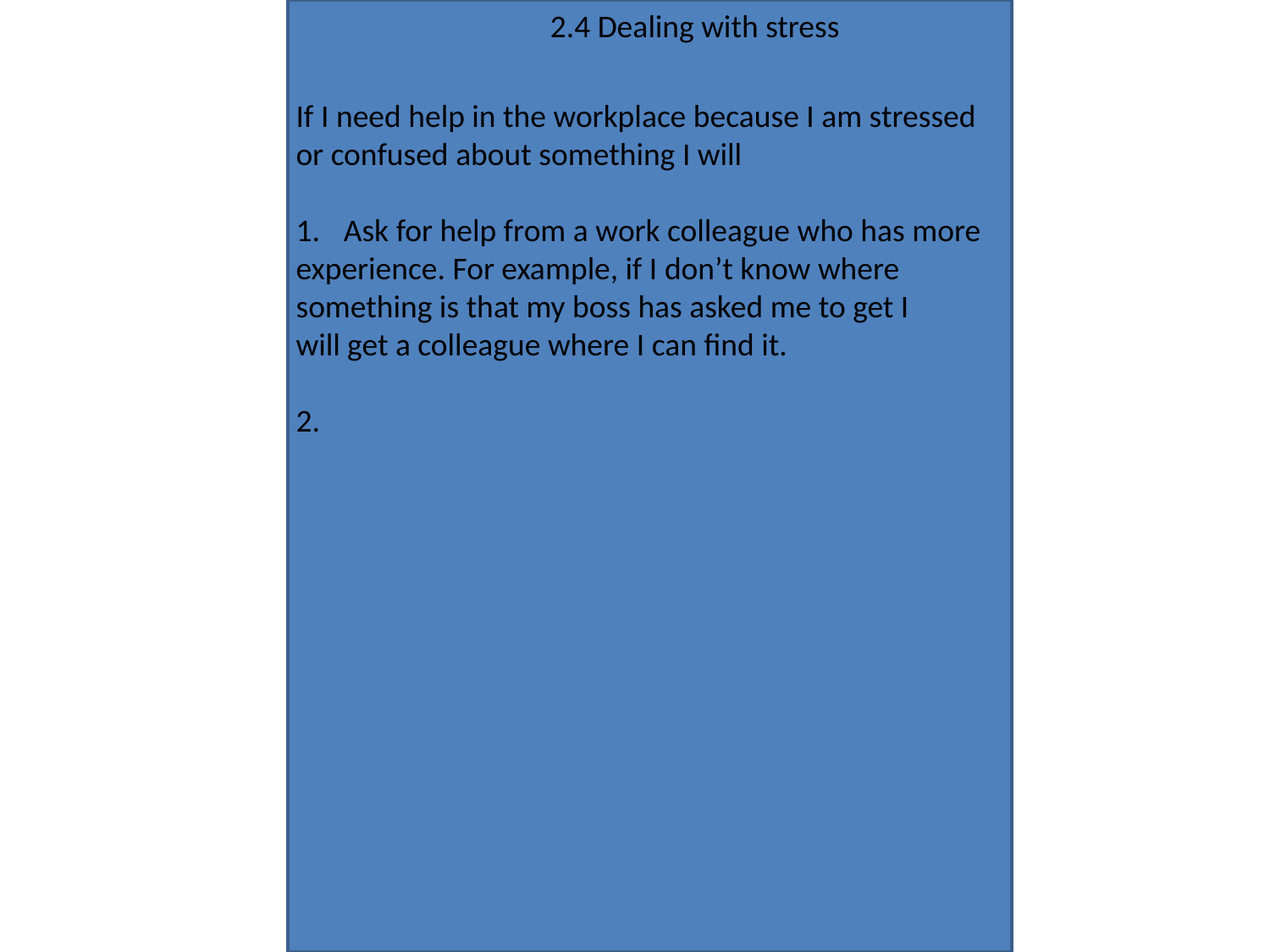

2.4 Dealing with stress
If I need help in the workplace because I am stressed
or confused about something I will

Ask for help from a work colleague who has more
experience. For example, if I don’t know where
something is that my boss has asked me to get I
will get a colleague where I can find it.

2.